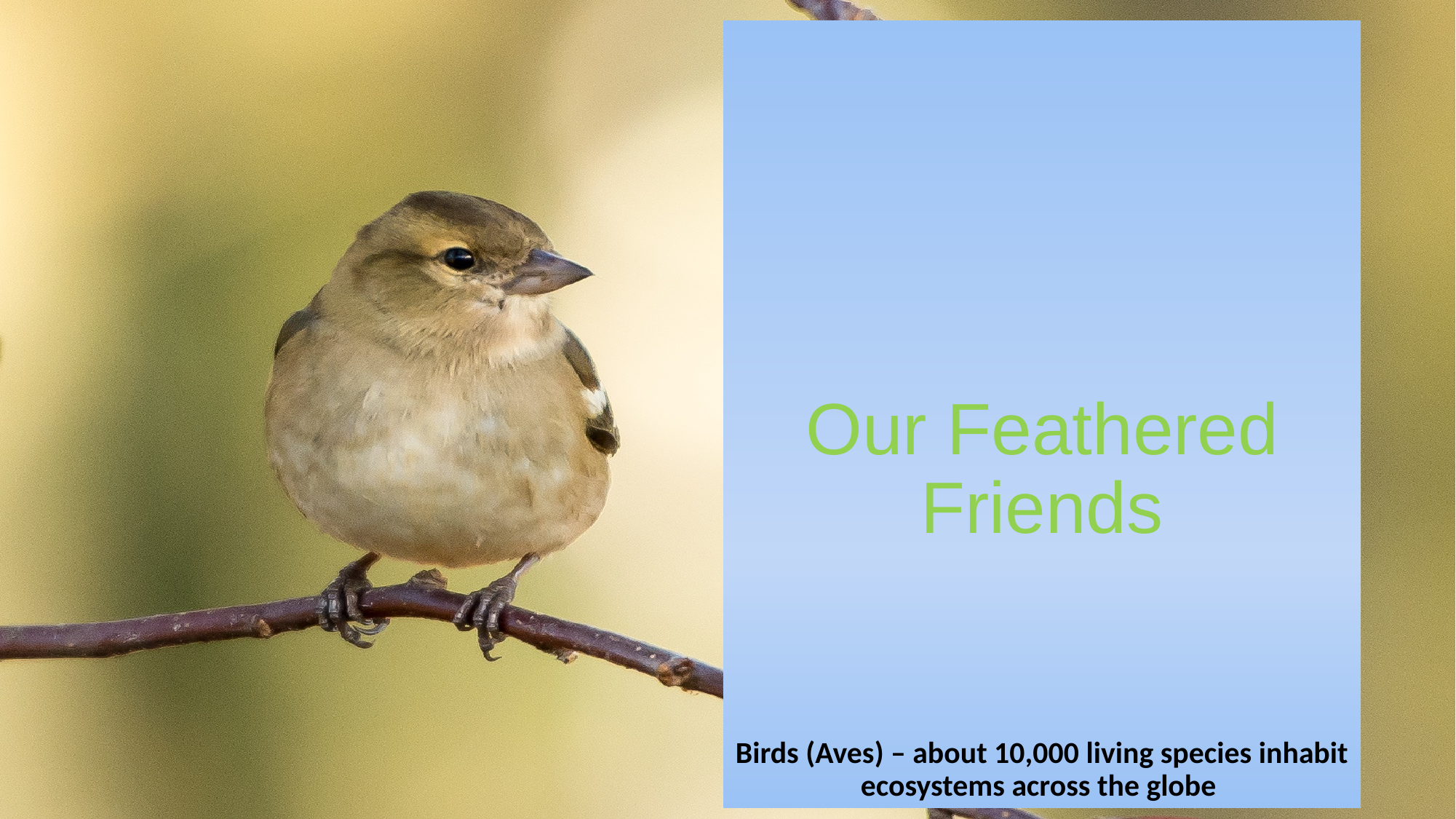

# Our Feathered Friends
Birds (Aves) – about 10,000 living species inhabit ecosystems across the globe